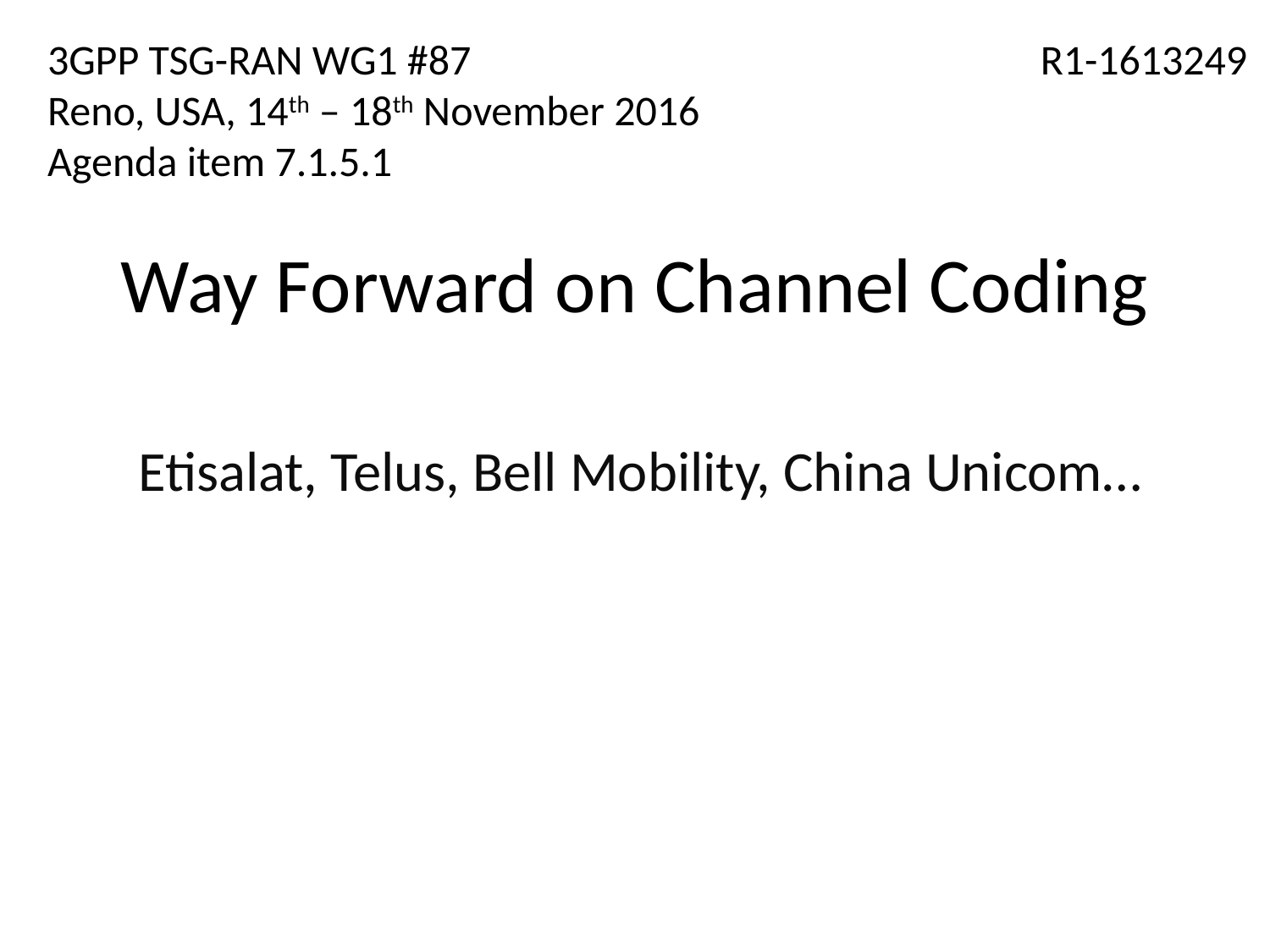

3GPP TSG-RAN WG1 #87
Reno, USA, 14th – 18th November 2016
Agenda item 7.1.5.1
R1-1613249
# Way Forward on Channel Coding

Etisalat, Telus, Bell Mobility, China Unicom…